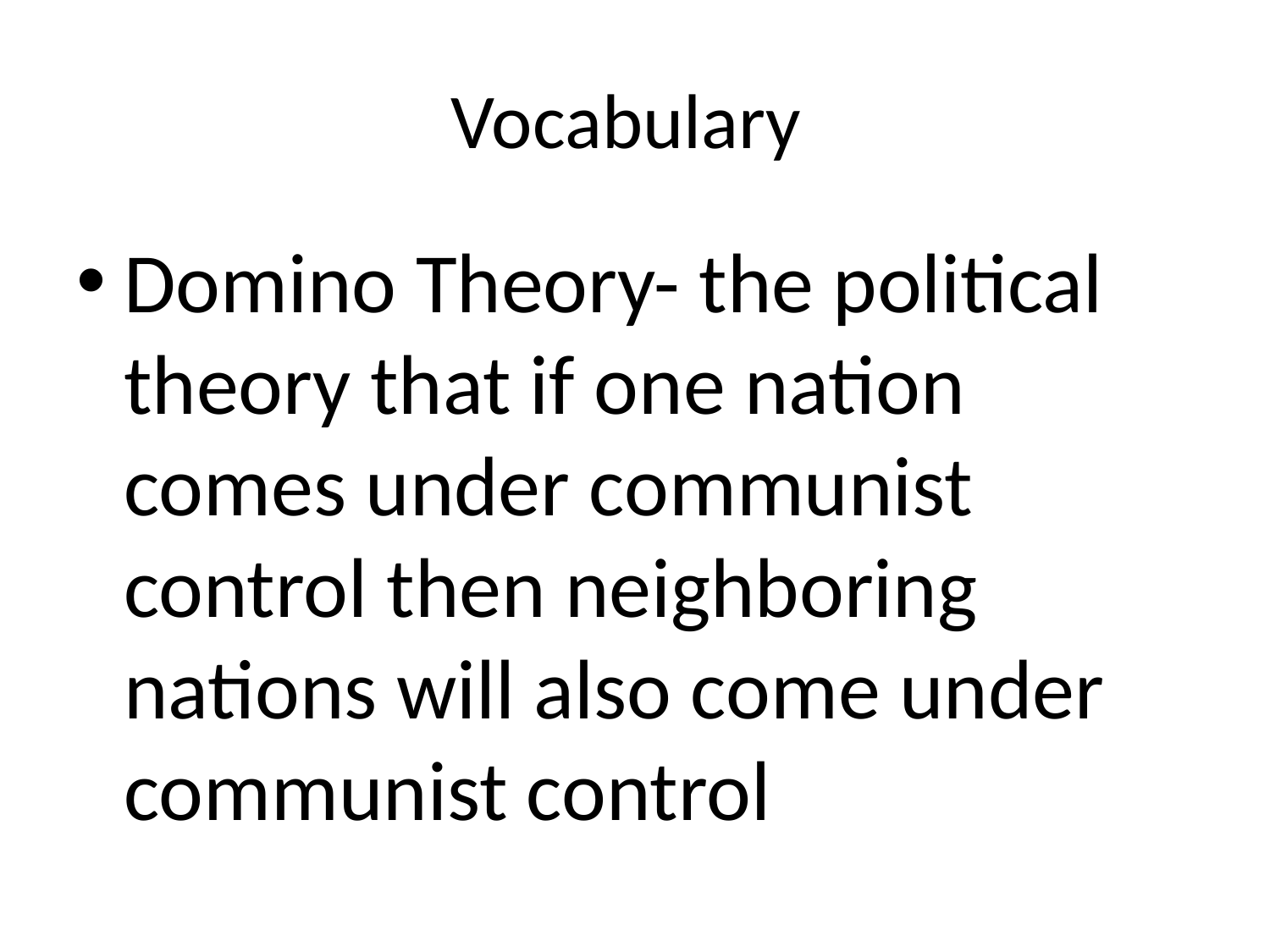

# Vocabulary
Domino Theory- the political theory that if one nation comes under communist control then neighboring nations will also come under communist control